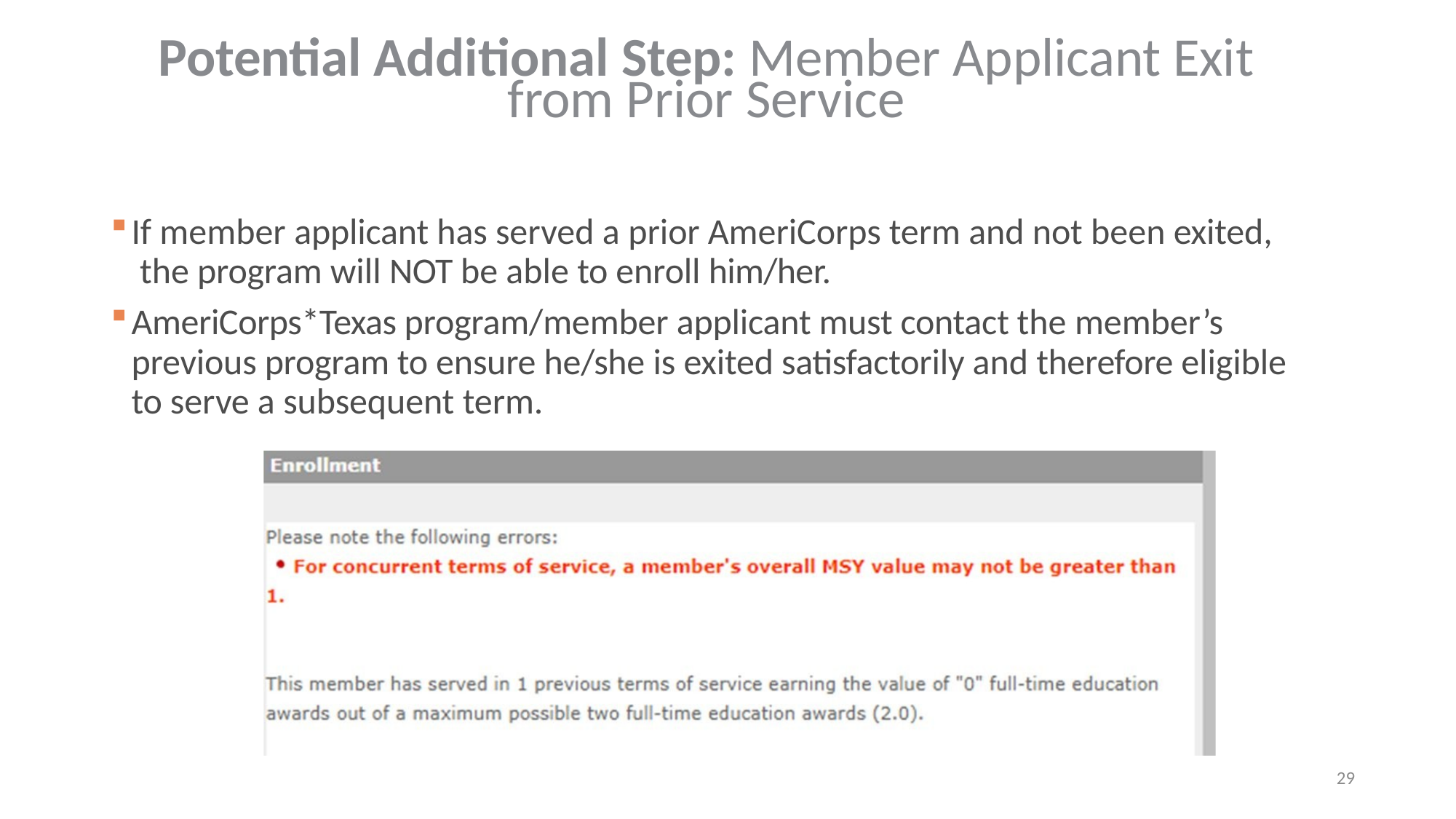

Potential Additional Step: Member Applicant Exit from Prior Service

If member applicant has served a prior AmeriCorps term and not been exited,  the program will NOT be able to enroll him/her.
AmeriCorps*Texas program/member applicant must contact the member’s  previous program to ensure he/she is exited satisfactorily and therefore eligible  to serve a subsequent term.

29